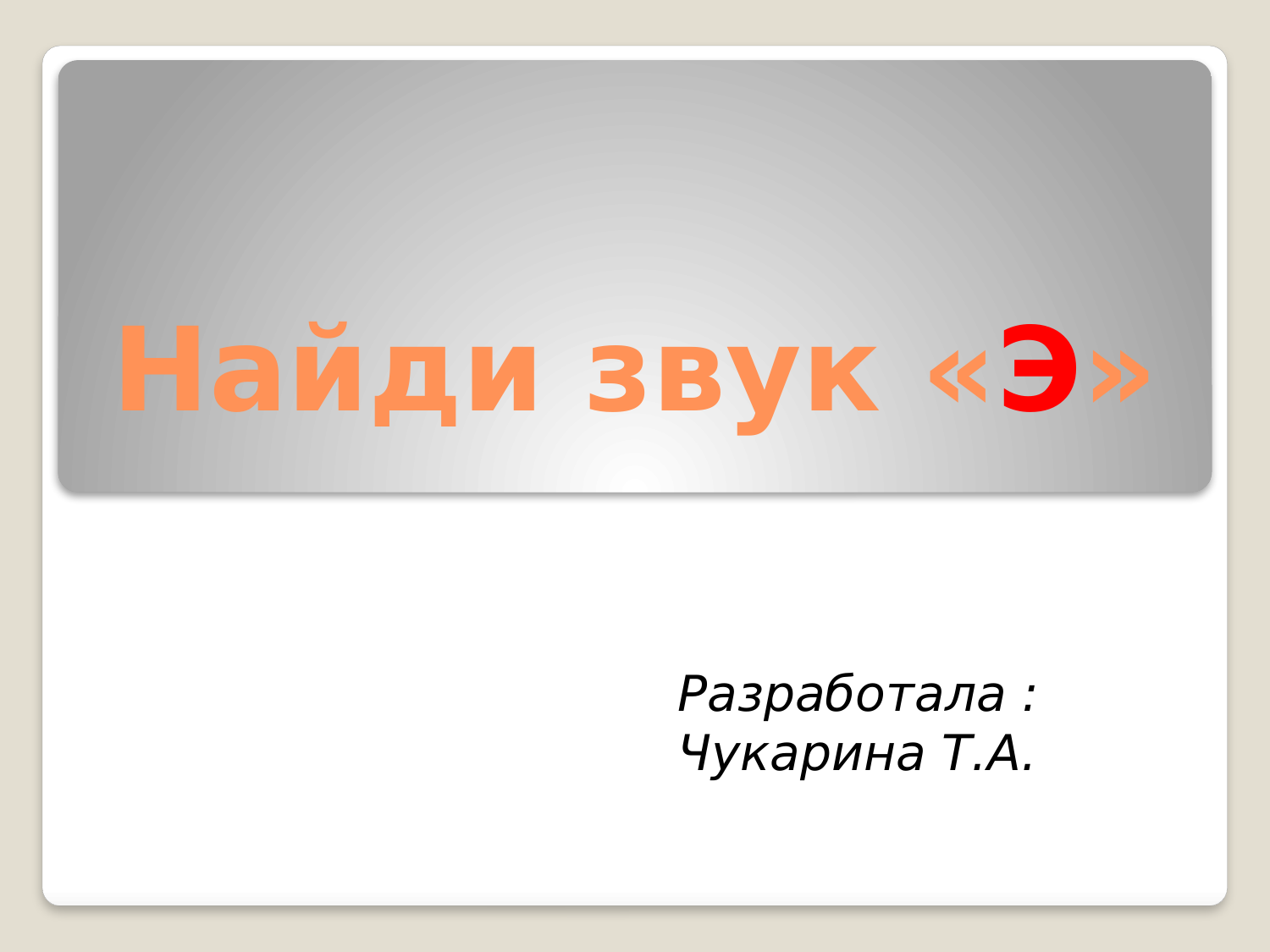

# Найди звук «Э»
Разработала : Чукарина Т.А.